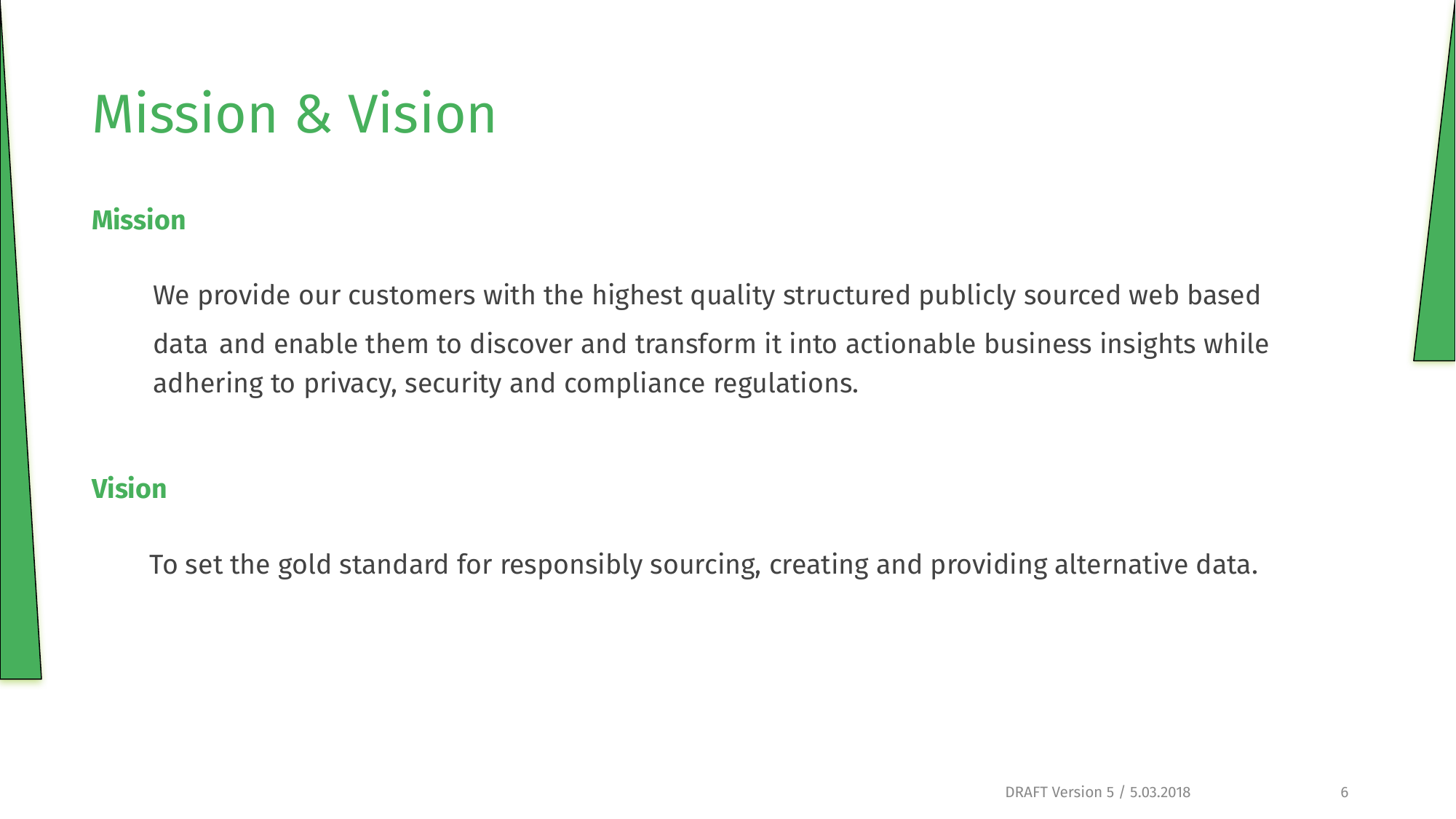

Mission & Vision
Mission
We provide our customers with the highest quality structured publicly sourced web based data and enable them to discover and transform it into actionable business insights while adhering to privacy, security and compliance regulations.

Vision
        To set the gold standard for responsibly sourcing, creating and providing alternative data.
									   DRAFT Version 5 / 5.03.2018 		     6